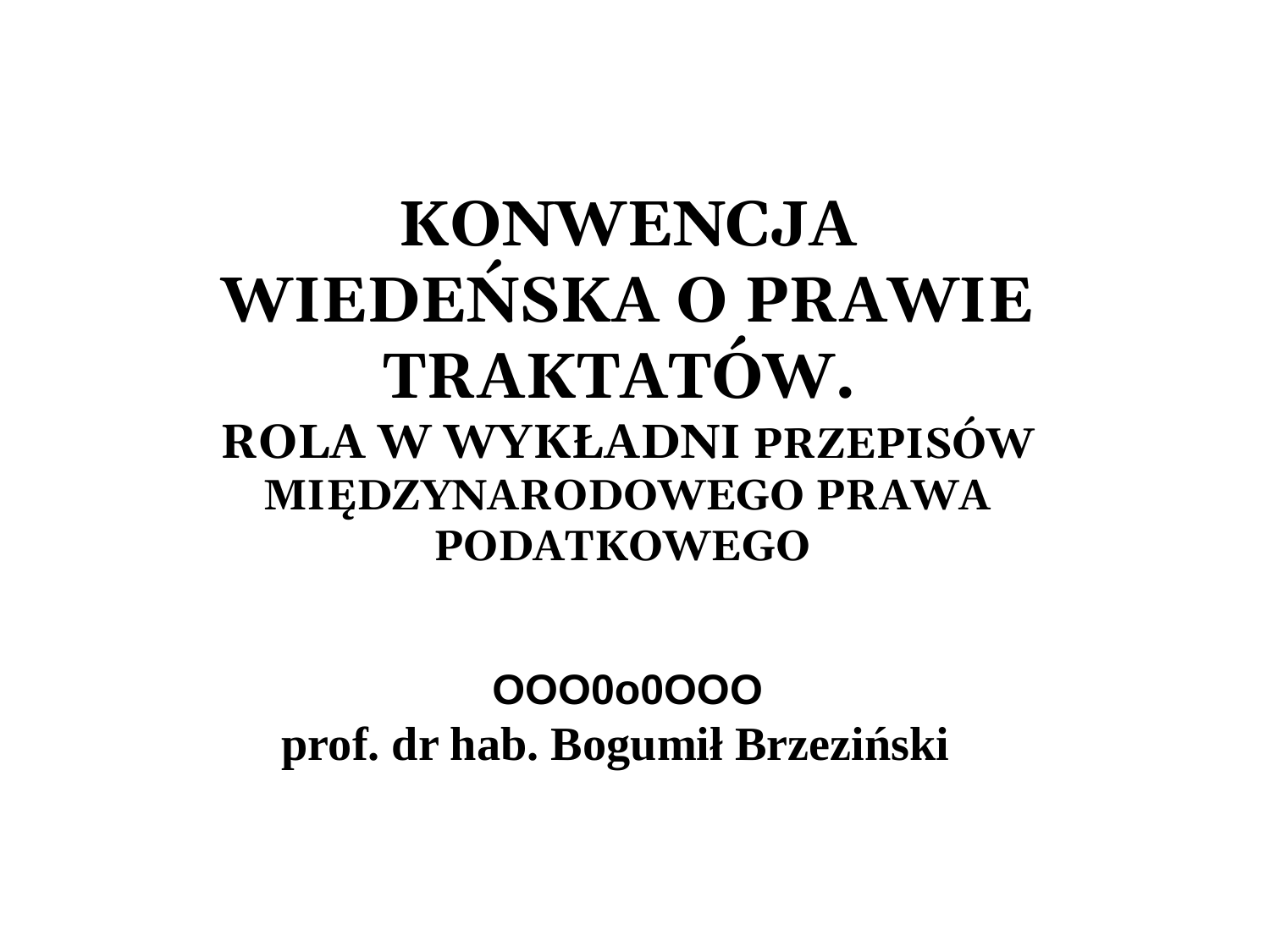

# KONWENCJA WIEDEŃSKA O PRAWIE TRAKTATÓW. ROLA W WYKŁADNI PRZEPISÓW MIĘDZYNARODOWEGO PRAWA PODATKOWEGO OOO0o0OOO prof. dr hab. Bogumił Brzeziński